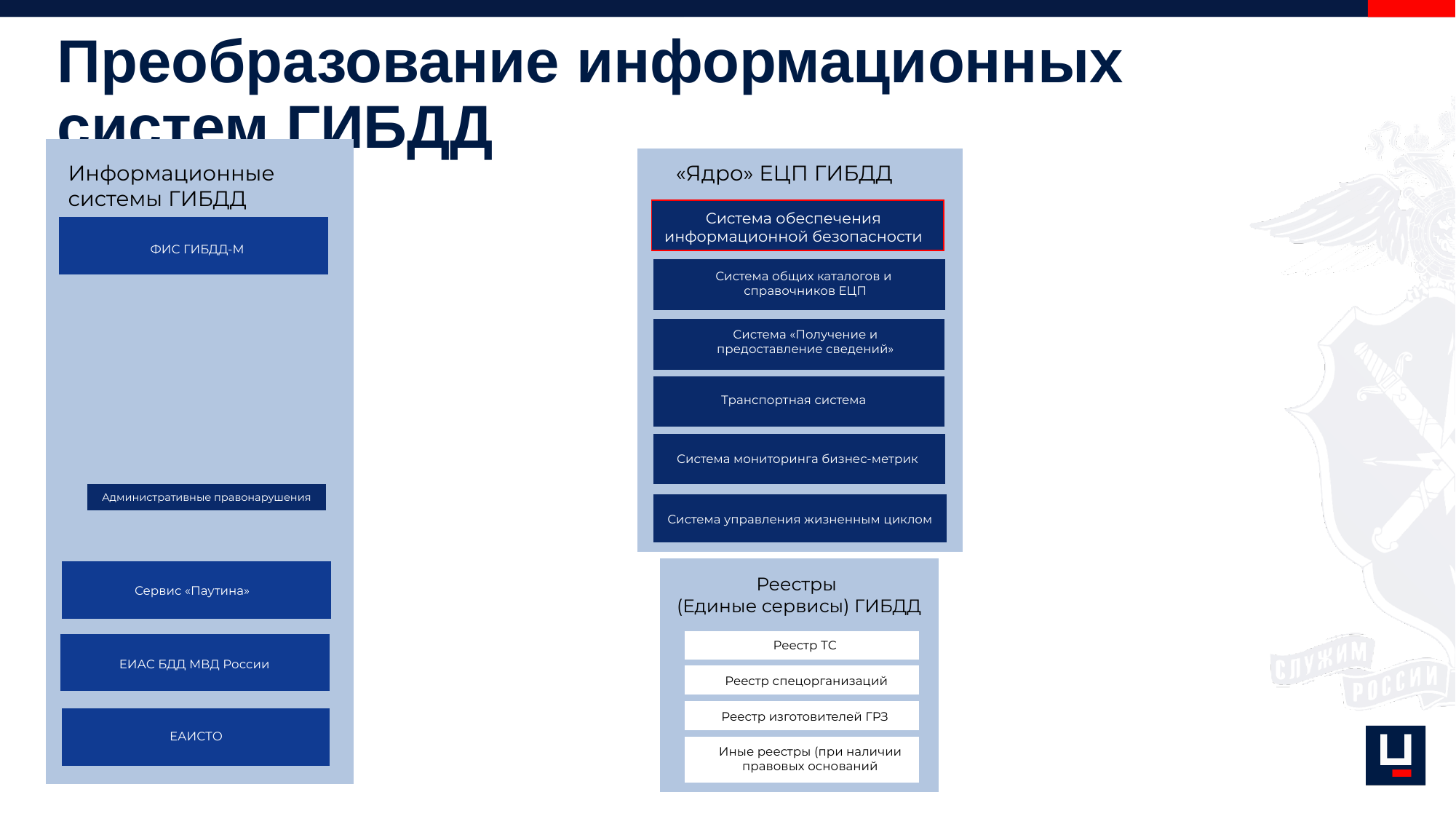

# Преобразование информационных систем ГИБДД

Информационные системы ГИБДД
«Ядро» ЕЦП ГИБДД

Система обеспечения информационной безопасности

ФИС ГИБДД-М

Система общих каталогов и
справочников ЕЦП

Система «Получение и предоставление сведений»

Транспортная система

Система мониторинга бизнес-метрик

Административные правонарушения

Система управления жизненным циклом

Реестры
(Единые сервисы) ГИБДД
Сервис «Паутина»

Реестр ТС

ЕИАС БДД МВД России

Реестр спецорганизаций

Реестр изготовителей ГРЗ

ЕАИСТО

Иные реестры (при наличии правовых оснований
24
/32